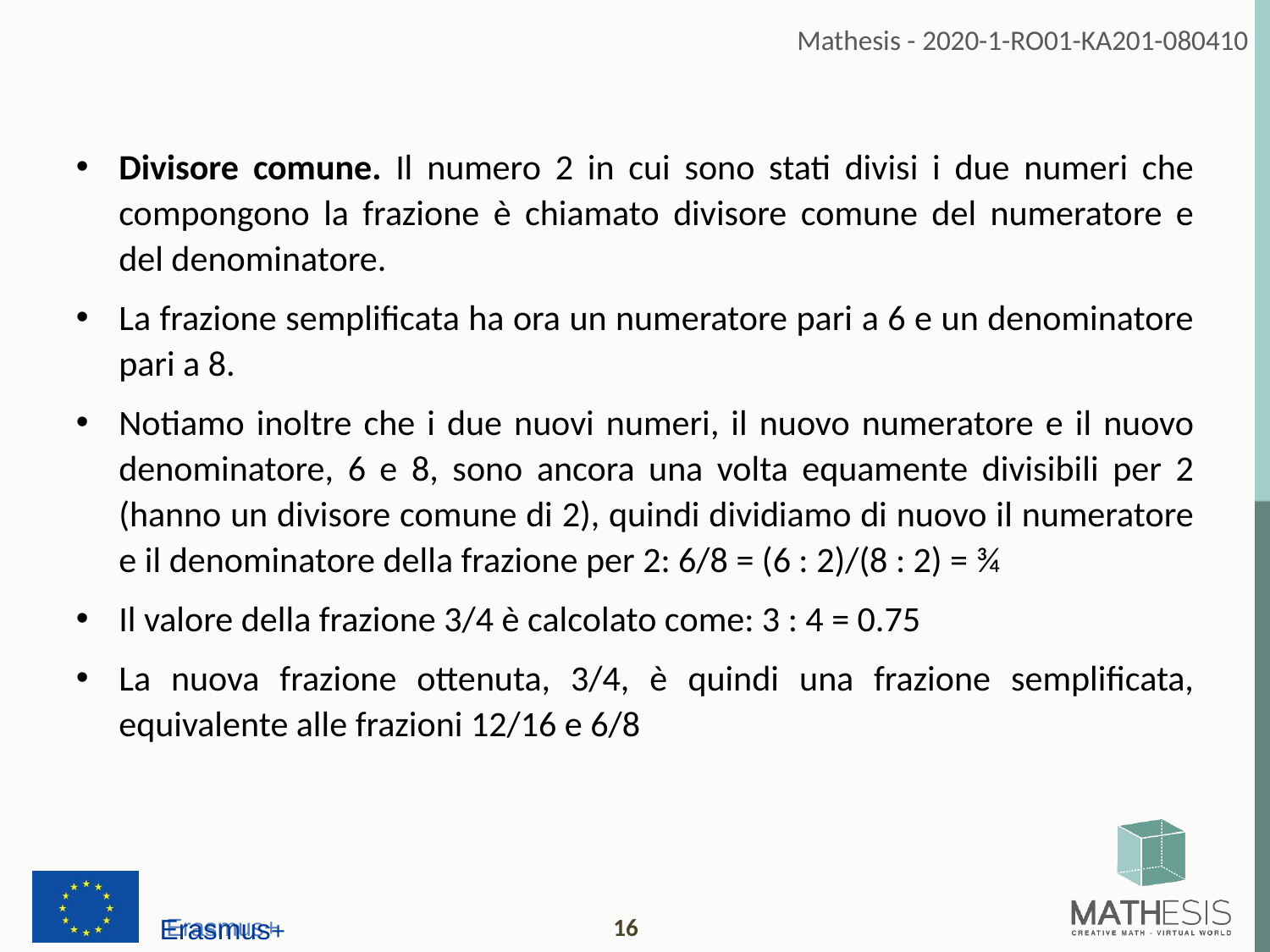

Divisore comune. Il numero 2 in cui sono stati divisi i due numeri che compongono la frazione è chiamato divisore comune del numeratore e del denominatore.
La frazione semplificata ha ora un numeratore pari a 6 e un denominatore pari a 8.
Notiamo inoltre che i due nuovi numeri, il nuovo numeratore e il nuovo denominatore, 6 e 8, sono ancora una volta equamente divisibili per 2 (hanno un divisore comune di 2), quindi dividiamo di nuovo il numeratore e il denominatore della frazione per 2: 6/8 = (6 : 2)/(8 : 2) = ¾
Il valore della frazione 3/4 è calcolato come: 3 : 4 = 0.75
La nuova frazione ottenuta, 3/4, è quindi una frazione semplificata, equivalente alle frazioni 12/16 e 6/8